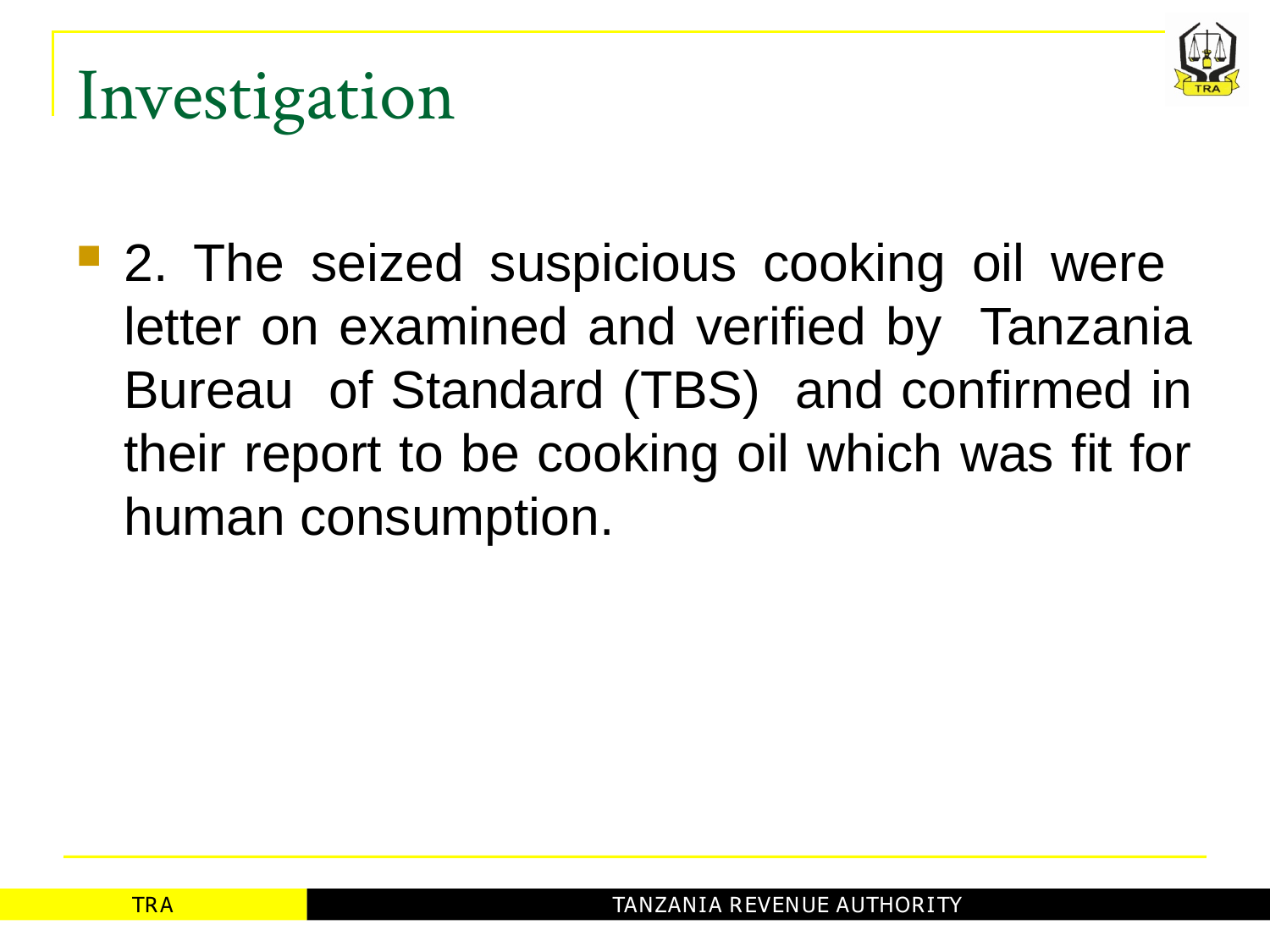

# Investigation
2. The seized suspicious cooking oil were  letter on examined and verified by  Tanzania Bureau  of Standard (TBS)  and confirmed in their report to be cooking oil which was fit for human consumption.